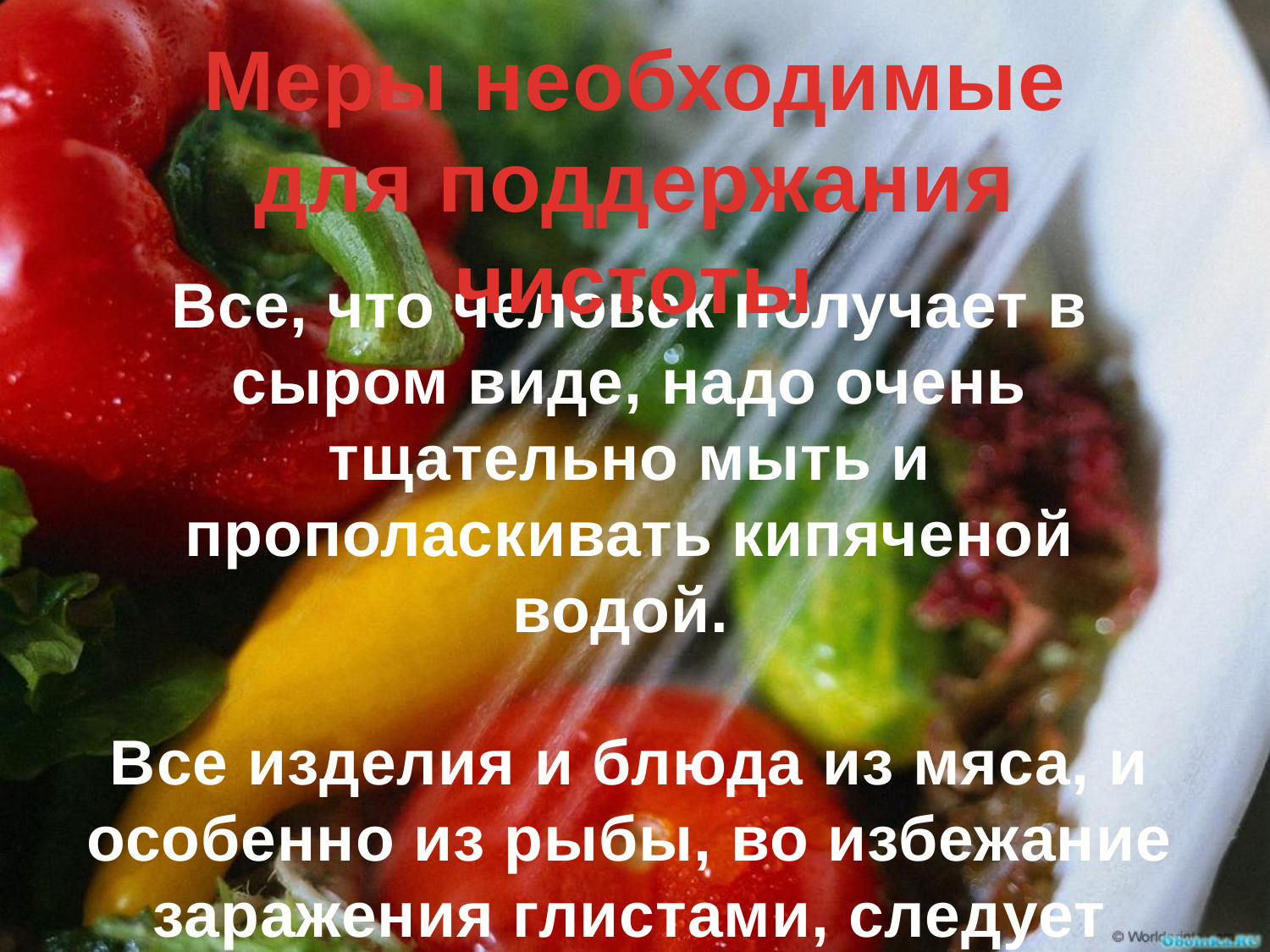

Меры необходимые для поддержания чистоты
Все, что человек получает в сыром виде, надо очень тщательно мыть и прополаскивать кипяченой водой.

Все изделия и блюда из мяса, и особенно из рыбы, во избежание заражения глистами, следует хорошо проваривать и прожаривать до полной готовности